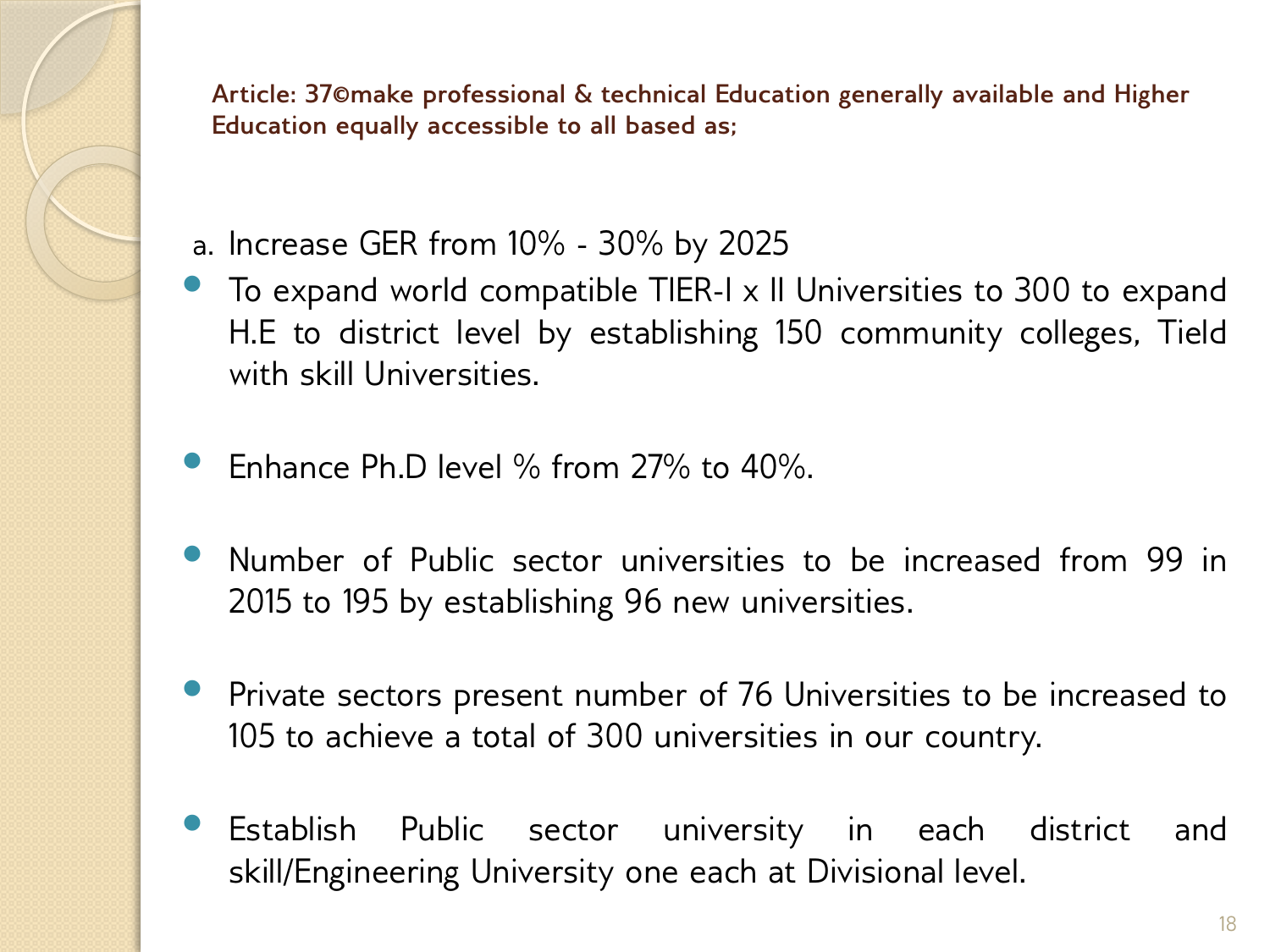

# Article: 37©make professional & technical Education generally available and Higher Education equally accessible to all based as;

a. 	Increase GER from 10% - 30% by 2025
To expand world compatible TIER-I x II Universities to 300 to expand H.E to district level by establishing 150 community colleges, Tield with skill Universities.

Enhance Ph.D level % from 27% to 40%.

Number of Public sector universities to be increased from 99 in 2015 to 195 by establishing 96 new universities.

Private sectors present number of 76 Universities to be increased to 105 to achieve a total of 300 universities in our country.

Establish Public sector university in each district and skill/Engineering University one each at Divisional level.

18